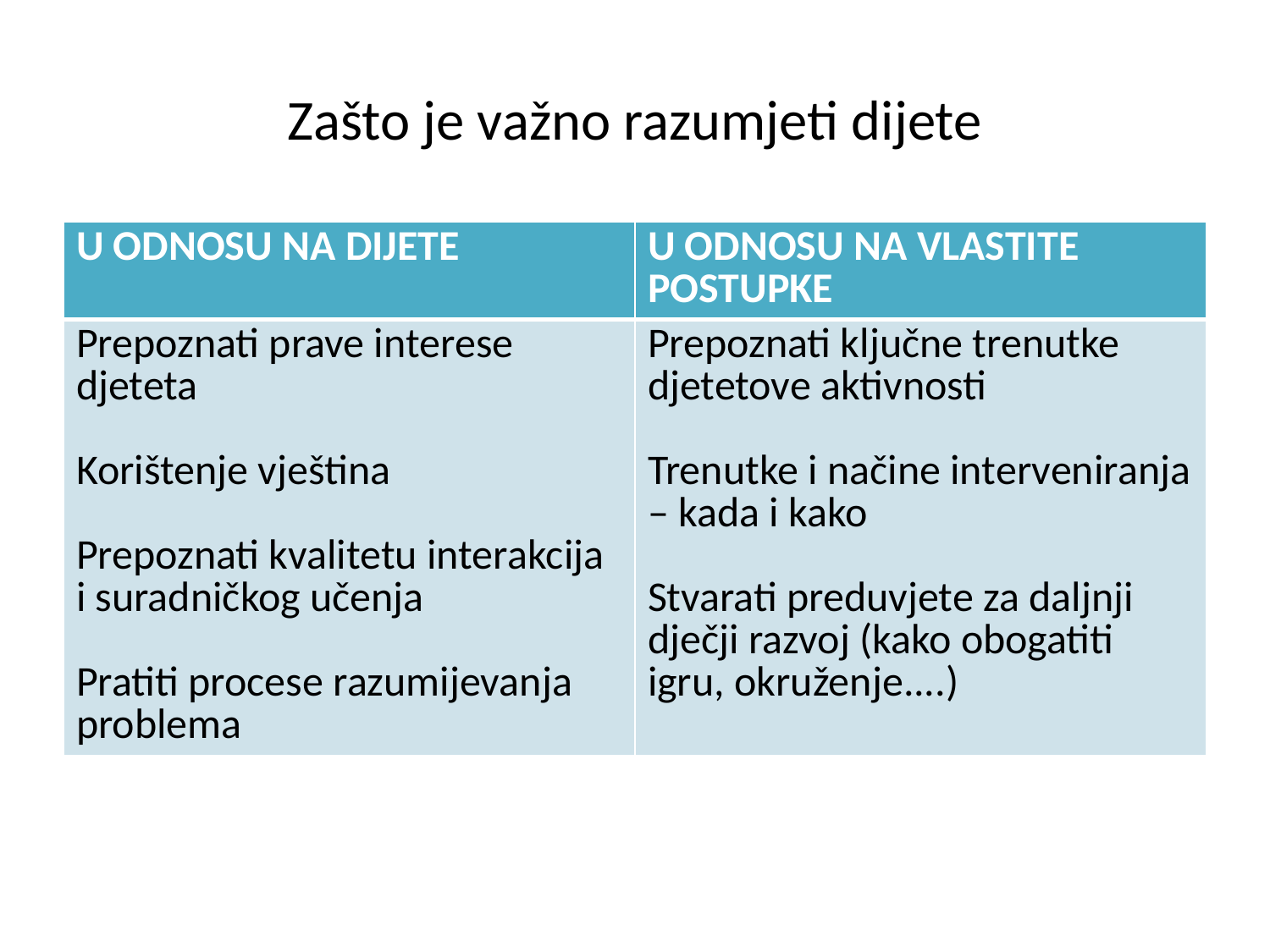

# Zašto je važno razumjeti dijete
| U ODNOSU NA DIJETE | U ODNOSU NA VLASTITE POSTUPKE |
| --- | --- |
| Prepoznati prave interese djeteta Korištenje vještina Prepoznati kvalitetu interakcija i suradničkog učenja Pratiti procese razumijevanja problema | Prepoznati ključne trenutke djetetove aktivnosti Trenutke i načine interveniranja – kada i kako Stvarati preduvjete za daljnji dječji razvoj (kako obogatiti igru, okruženje....) |